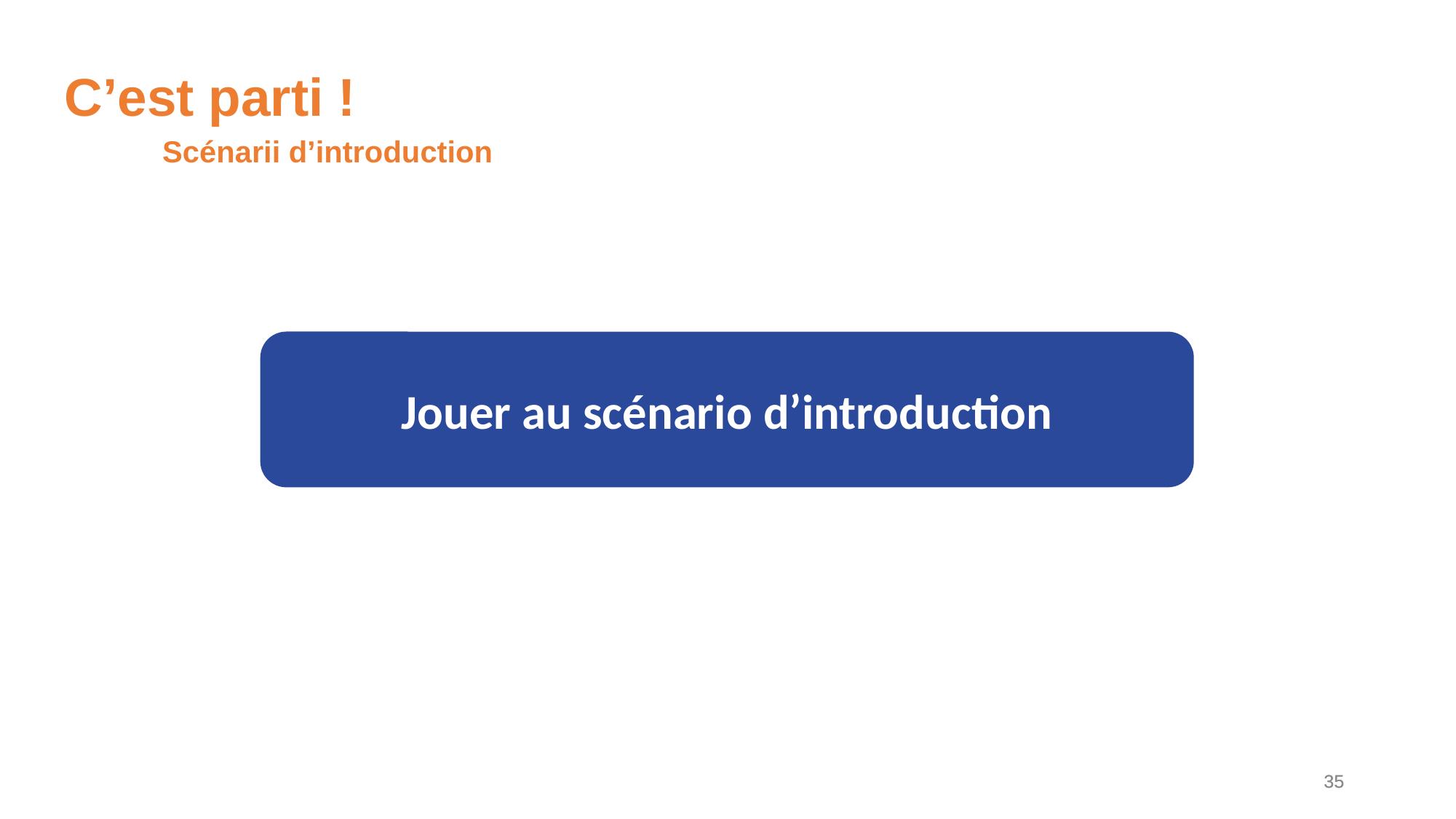

# C’est parti !
Scénarii d’introduction
Jouer au scénario d’introduction
35